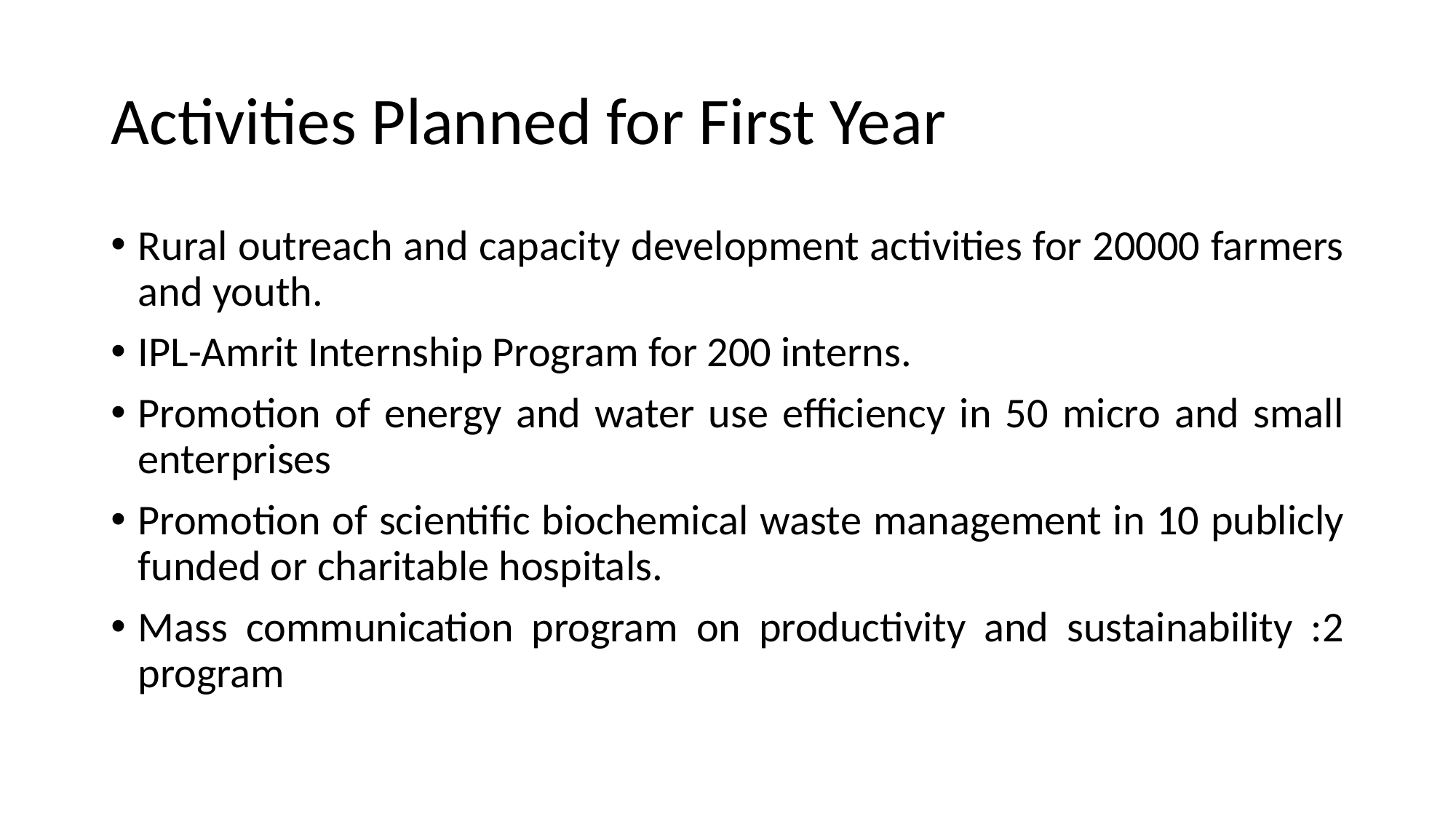

# Activities Planned for First Year
Rural outreach and capacity development activities for 20000 farmers and youth.
IPL-Amrit Internship Program for 200 interns.
Promotion of energy and water use efficiency in 50 micro and small enterprises
Promotion of scientific biochemical waste management in 10 publicly funded or charitable hospitals.
Mass communication program on productivity and sustainability :2 program